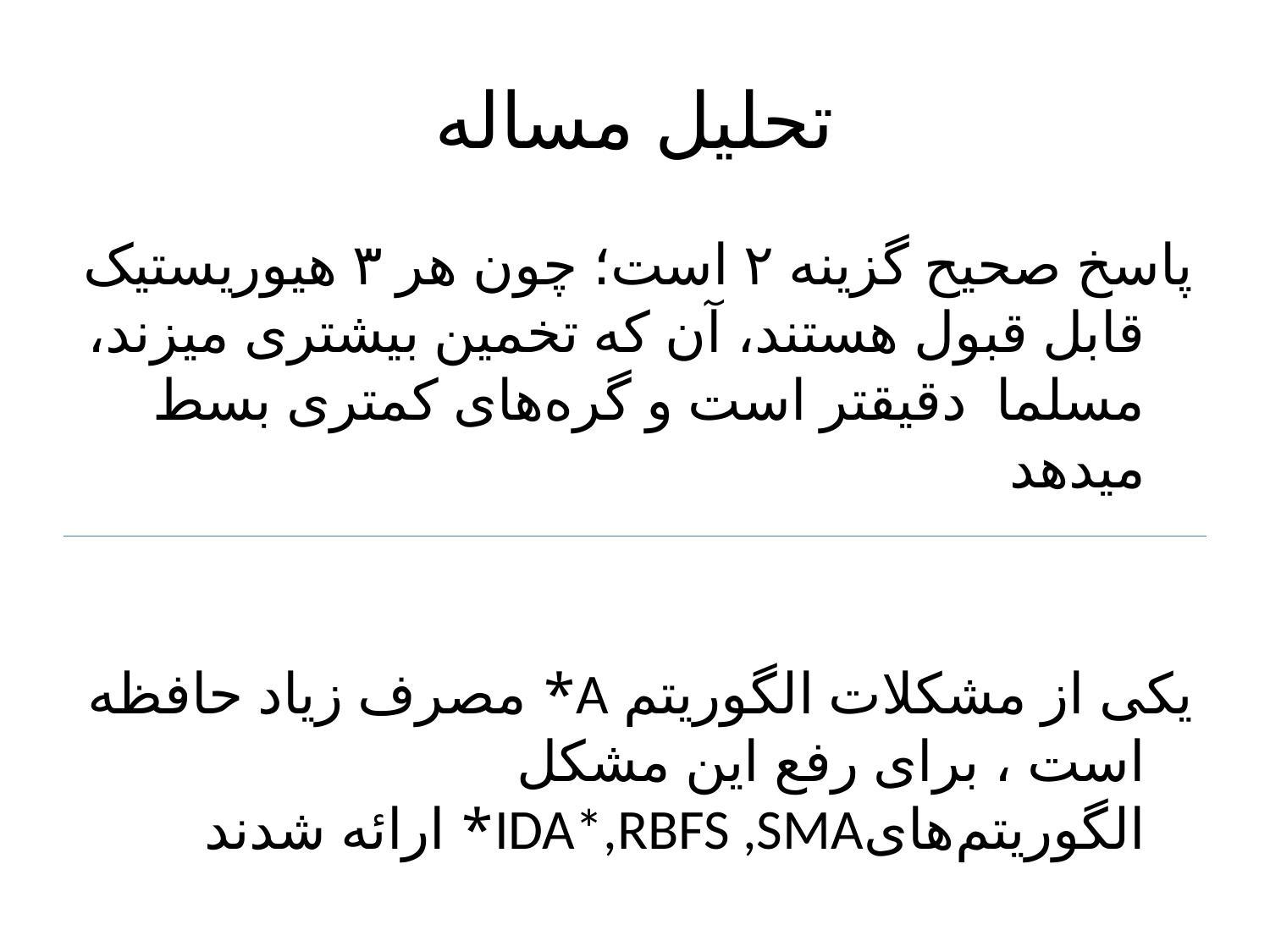

# تحلیل مساله
پاسخ صحیح گزینه ۲ است؛ چون هر ۳ هیوریستیک قابل قبول هستند، آن که تخمین بیشتری میزند، مسلما  دقیقتر است و گره‌های کمتری بسط میدهد

یکی‌ از مشکلات الگوریتم A* مصرف زیاد حافظه است ، برای رفع این مشکل الگوریتم‌هایIDA*,RBFS ,SMA* ارائه شدند